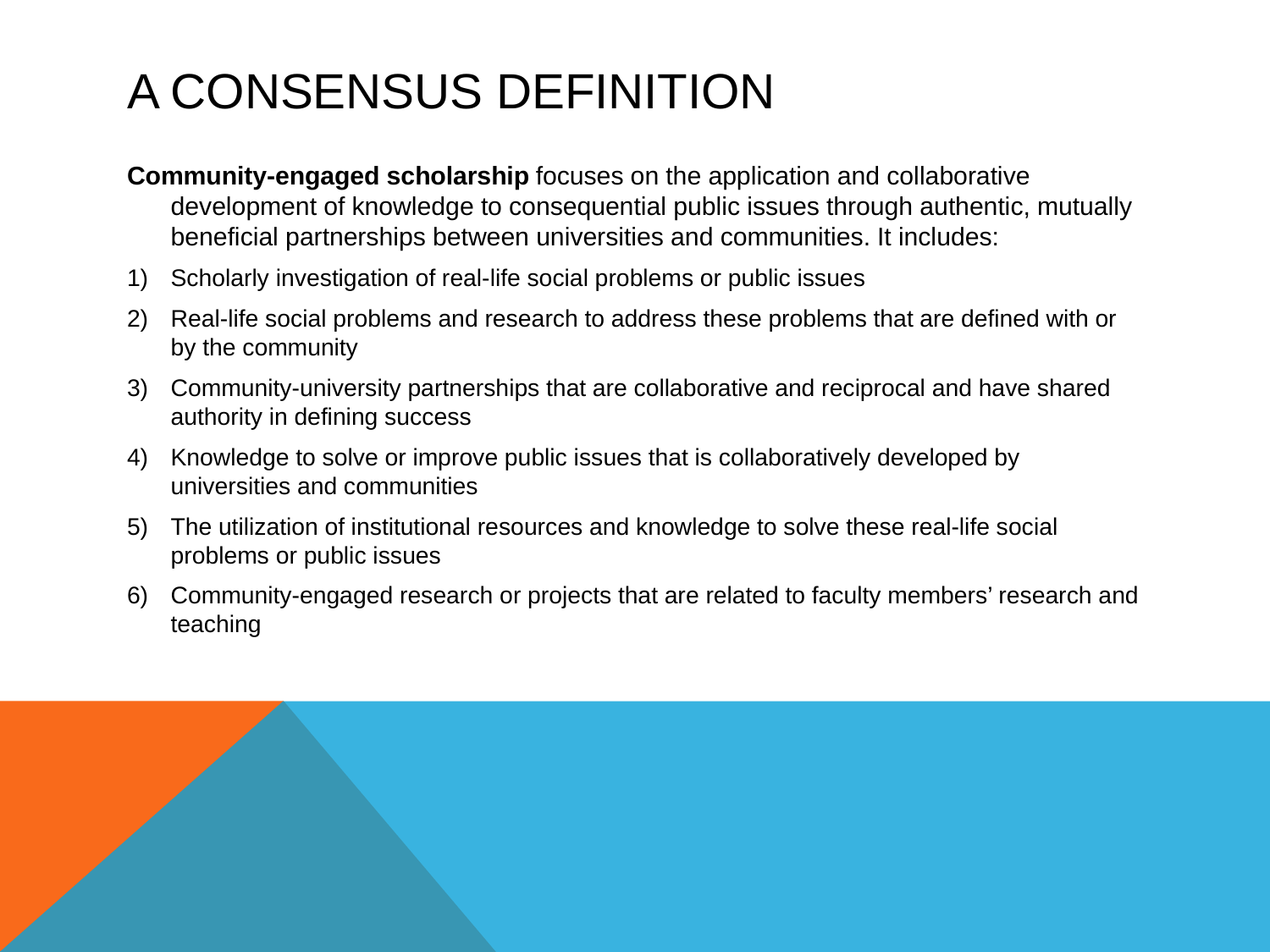

# a consensus definition
Community-engaged scholarship focuses on the application and collaborative development of knowledge to consequential public issues through authentic, mutually beneficial partnerships between universities and communities. It includes:
Scholarly investigation of real-life social problems or public issues
Real-life social problems and research to address these problems that are defined with or by the community
Community-university partnerships that are collaborative and reciprocal and have shared authority in defining success
Knowledge to solve or improve public issues that is collaboratively developed by universities and communities
The utilization of institutional resources and knowledge to solve these real-life social problems or public issues
Community-engaged research or projects that are related to faculty members’ research and teaching